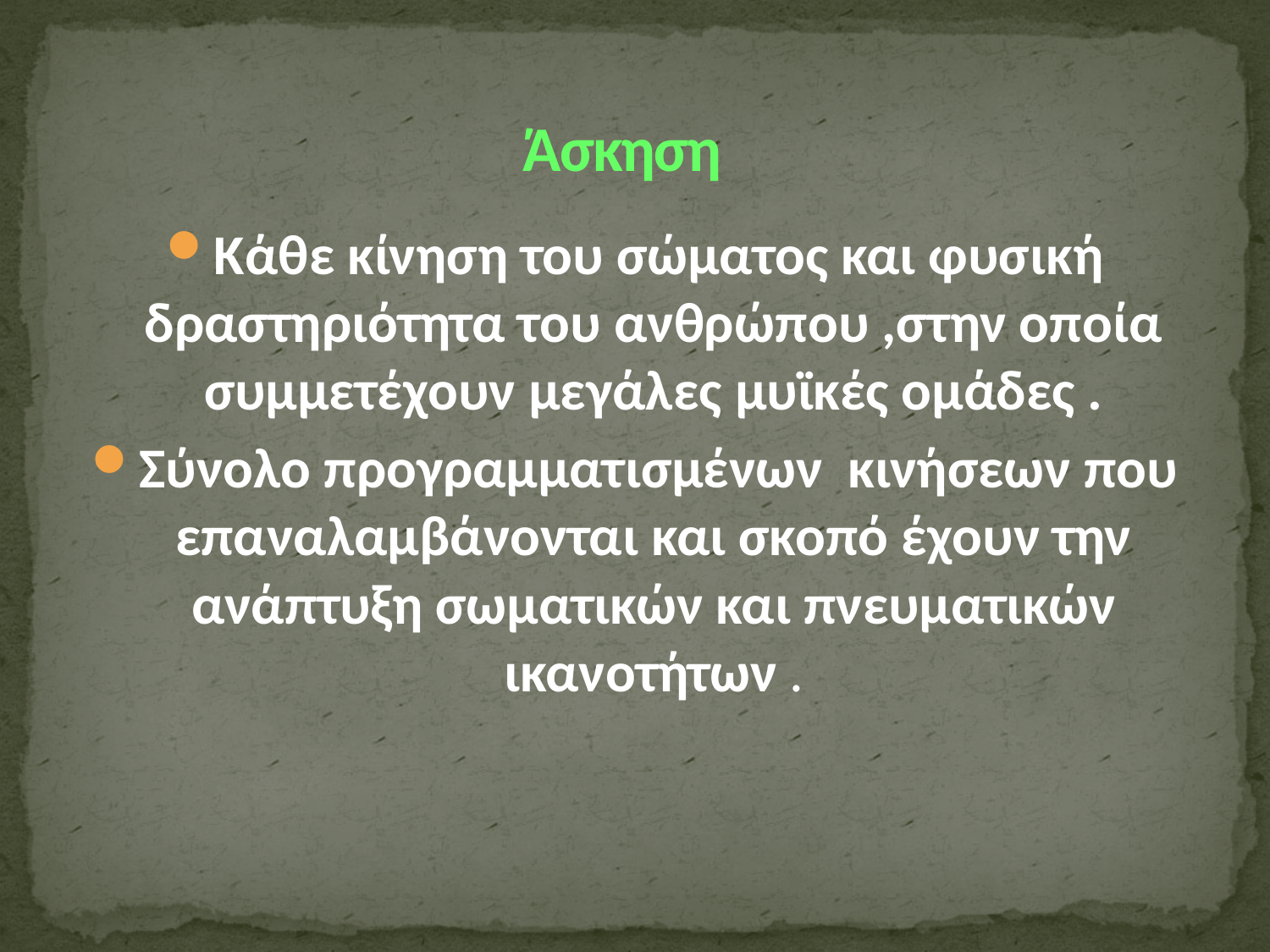

# Άσκηση
Κάθε κίνηση του σώματος και φυσική δραστηριότητα του ανθρώπου ,στην οποία συμμετέχουν μεγάλες μυϊκές ομάδες .
Σύνολο προγραμματισμένων  κινήσεων που επαναλαμβάνονται και σκοπό έχουν την ανάπτυξη σωματικών και πνευματικών ικανοτήτων .